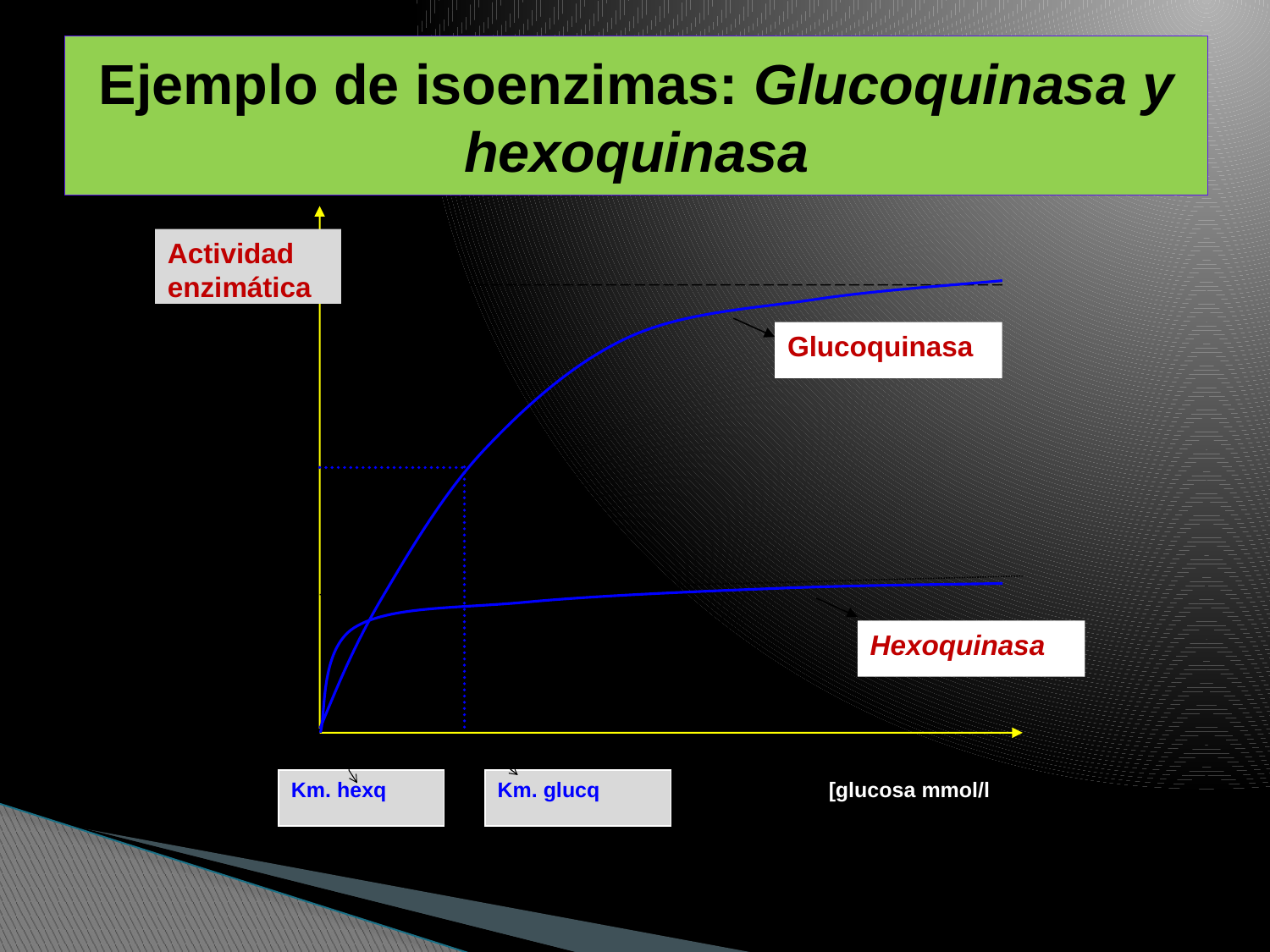

# Ejemplo de isoenzimas: Glucoquinasa y hexoquinasa

Actividad
enzimática

Glucoquinasa

Hexoquinasa

Km. hexq
Km. glucq
[glucosa mmol/l